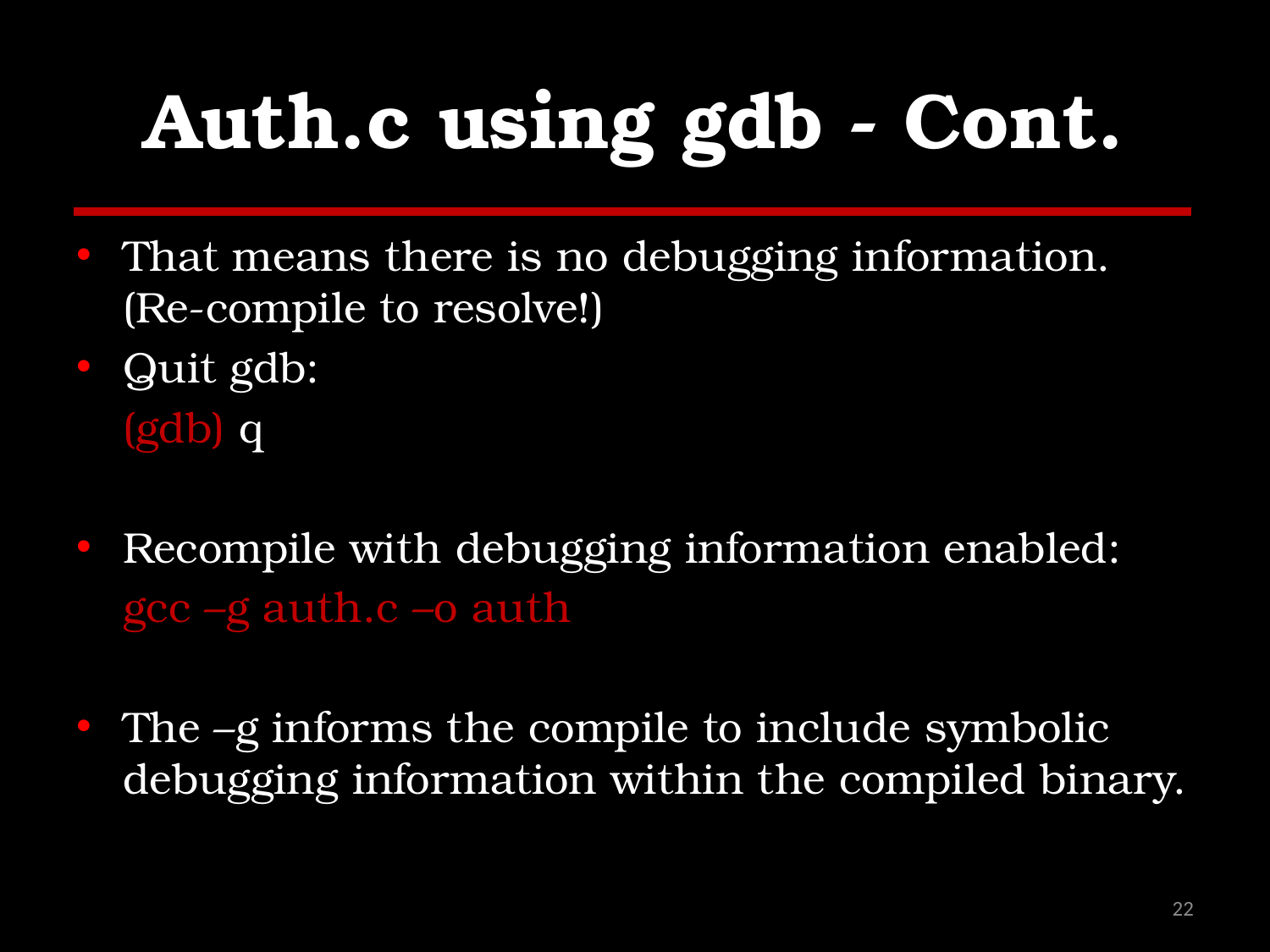

# Auth.c using gdb - Cont.
That means there is no debugging information. (Re-compile to resolve!)
Quit gdb:
	(gdb) q

Recompile with debugging information enabled:
	gcc –g auth.c –o auth

The –g informs the compile to include symbolic debugging information within the compiled binary.

22